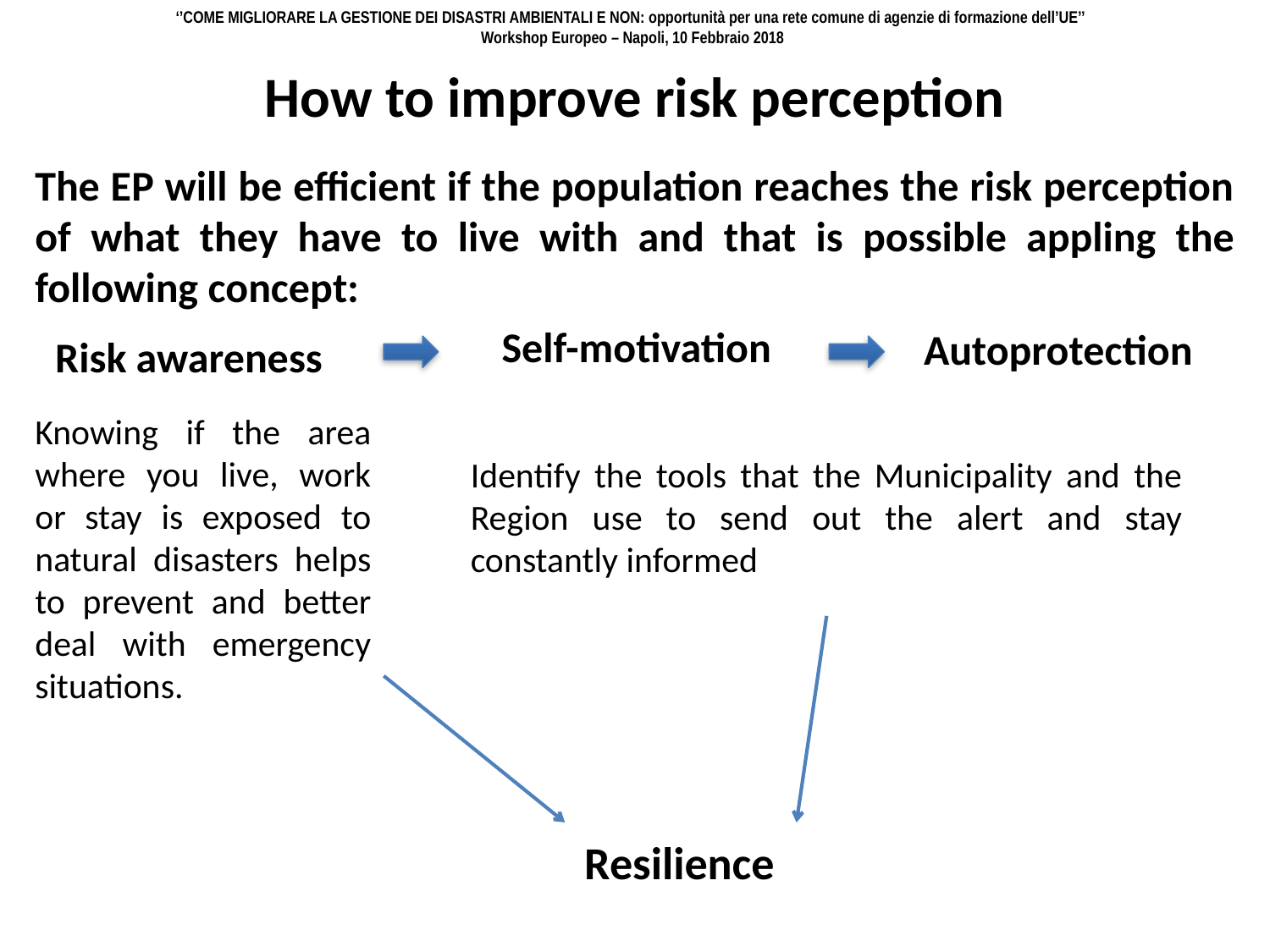

‘’COME MIGLIORARE LA GESTIONE DEI DISASTRI AMBIENTALI E NON: opportunità per una rete comune di agenzie di formazione dell’UE’’
Workshop Europeo – Napoli, 10 Febbraio 2018
How to improve risk perception
The EP will be efficient if the population reaches the risk perception of what they have to live with and that is possible appling the following concept:
Self-motivation
Autoprotection
Risk awareness

Identify the tools that the Municipality and the Region use to send out the alert and stay constantly informed
Knowing if the area where you live, work or stay is exposed to natural disasters helps to prevent and better deal with emergency situations.
Resilience